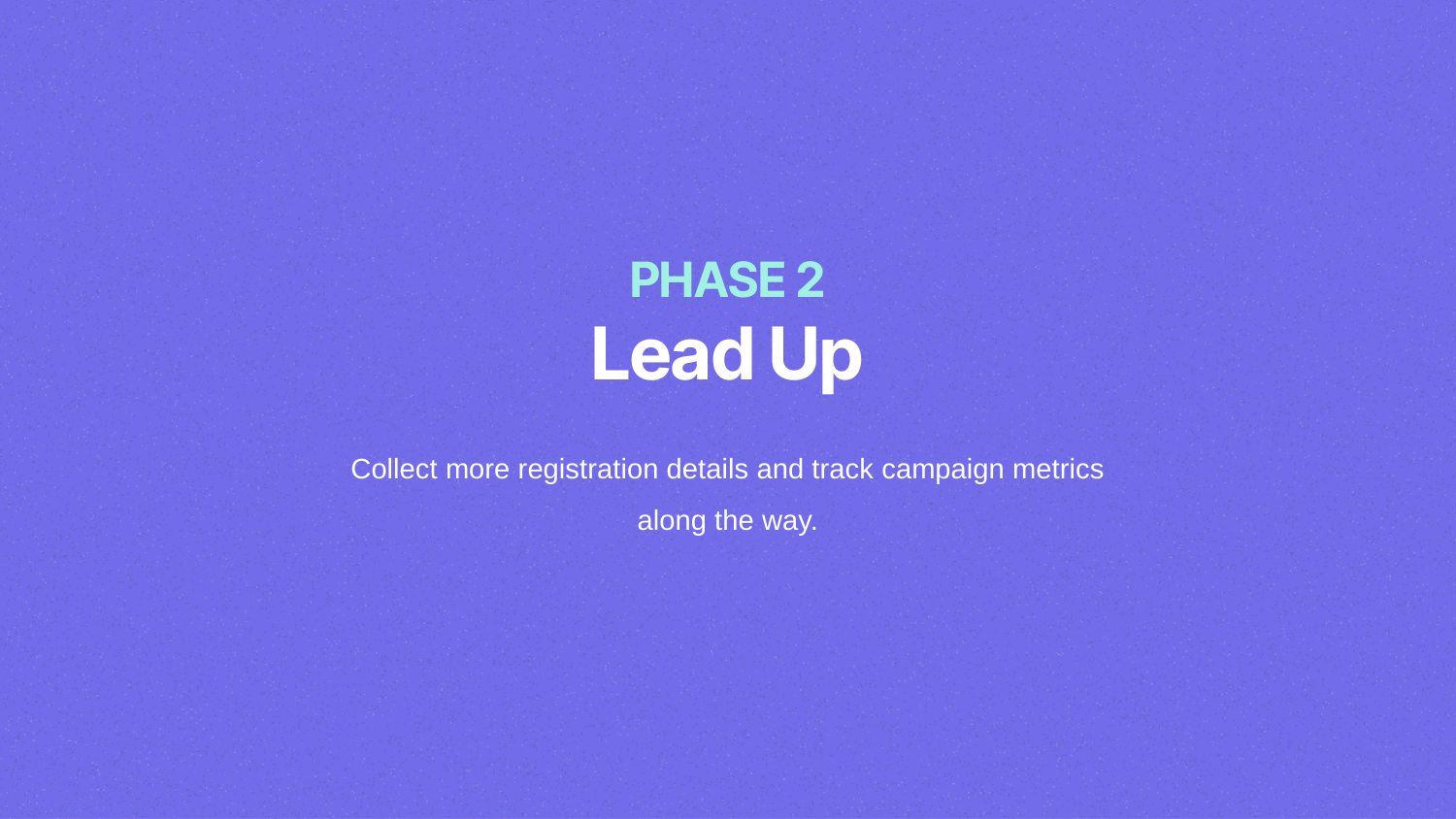

PHASE 2
Lead Up
Collect more registration details and track campaign metrics along the way.